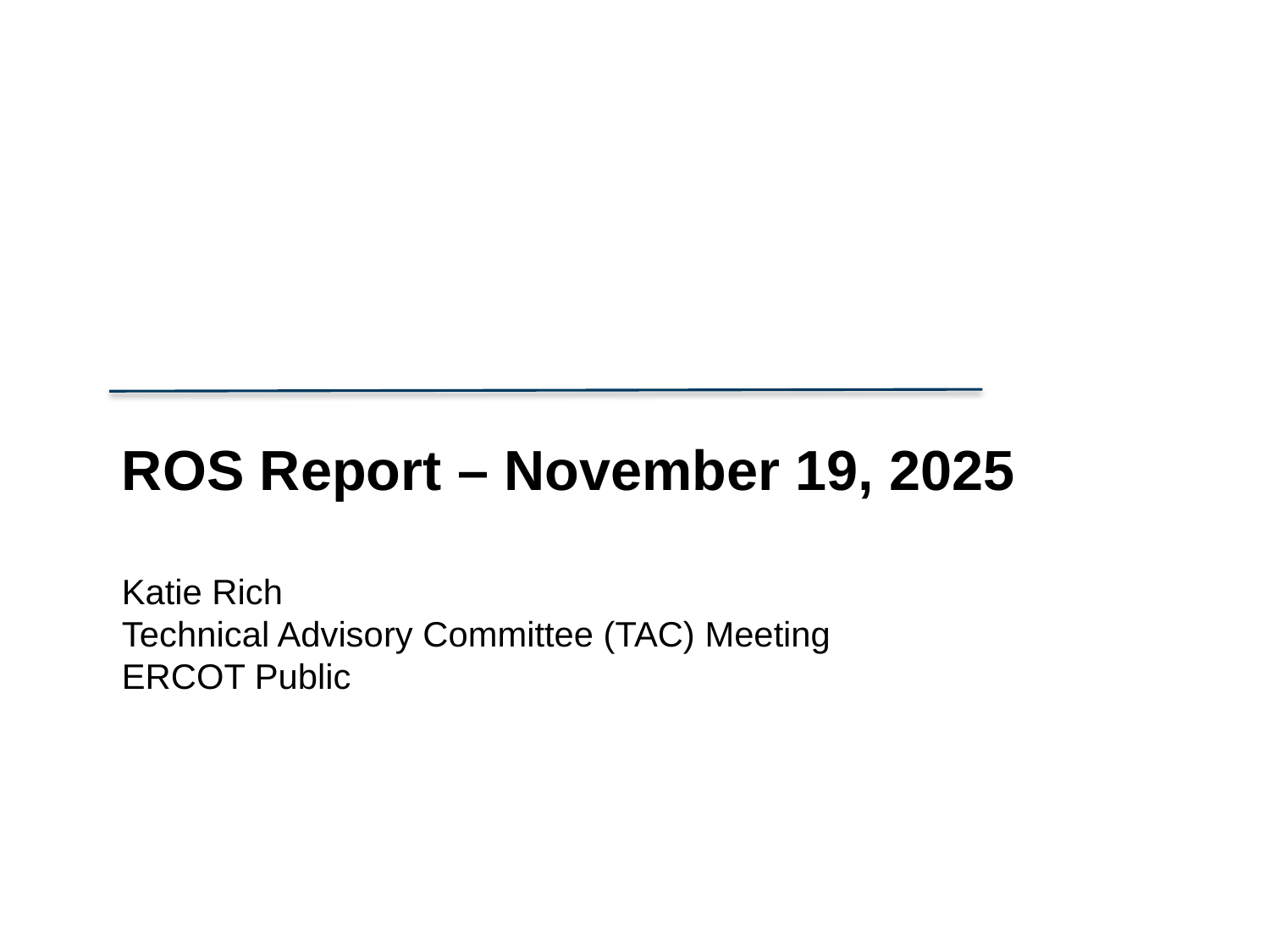

ROS Report – November 19, 2025

Katie Rich
Technical Advisory Committee (TAC) Meeting
ERCOT Public